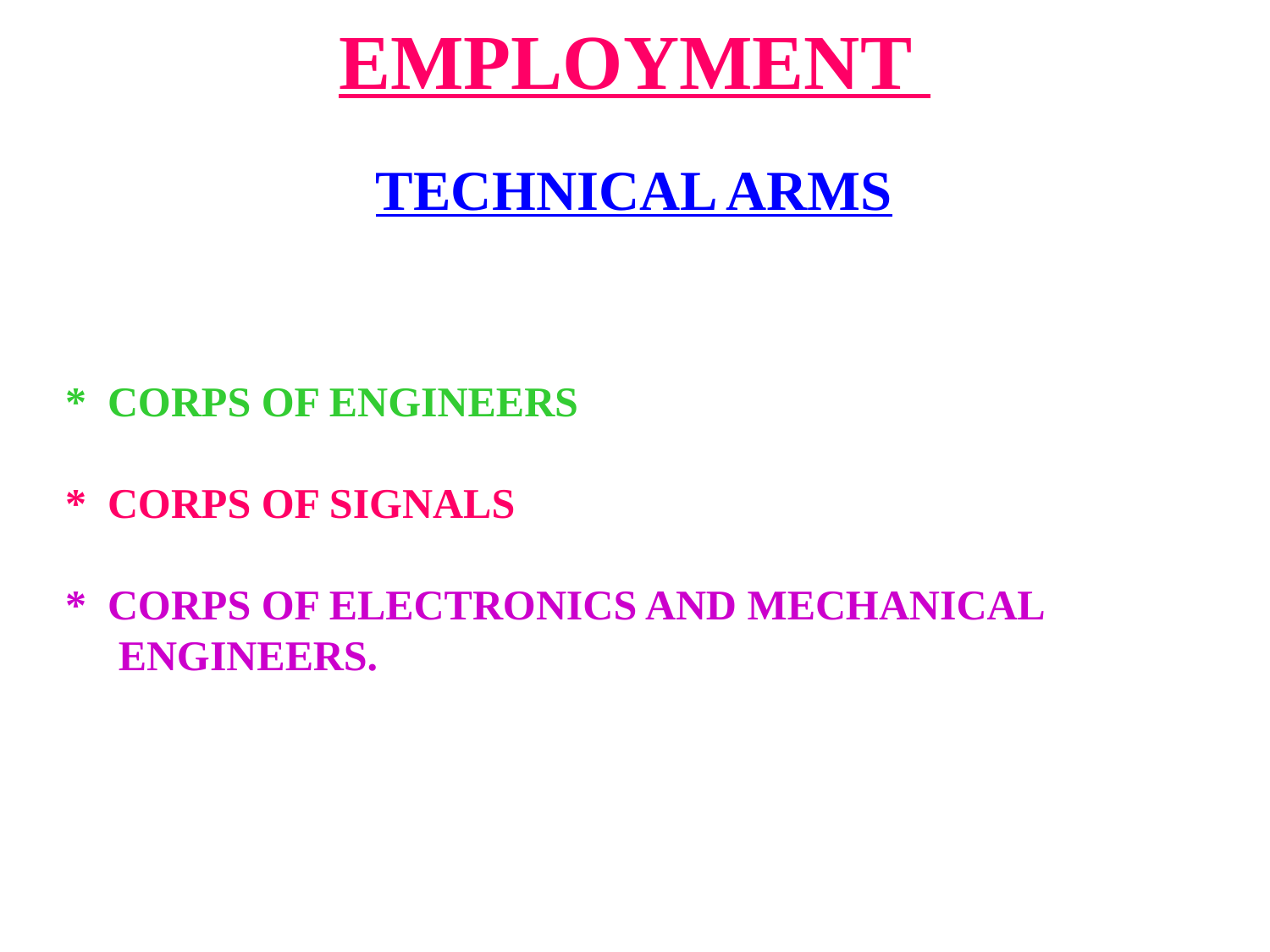

EMPLOYMENT
TECHNICAL ARMS

     *  CORPS OF ENGINEERS

     *  CORPS OF SIGNALS

     *  CORPS OF ELECTRONICS AND MECHANICAL
          ENGINEERS.